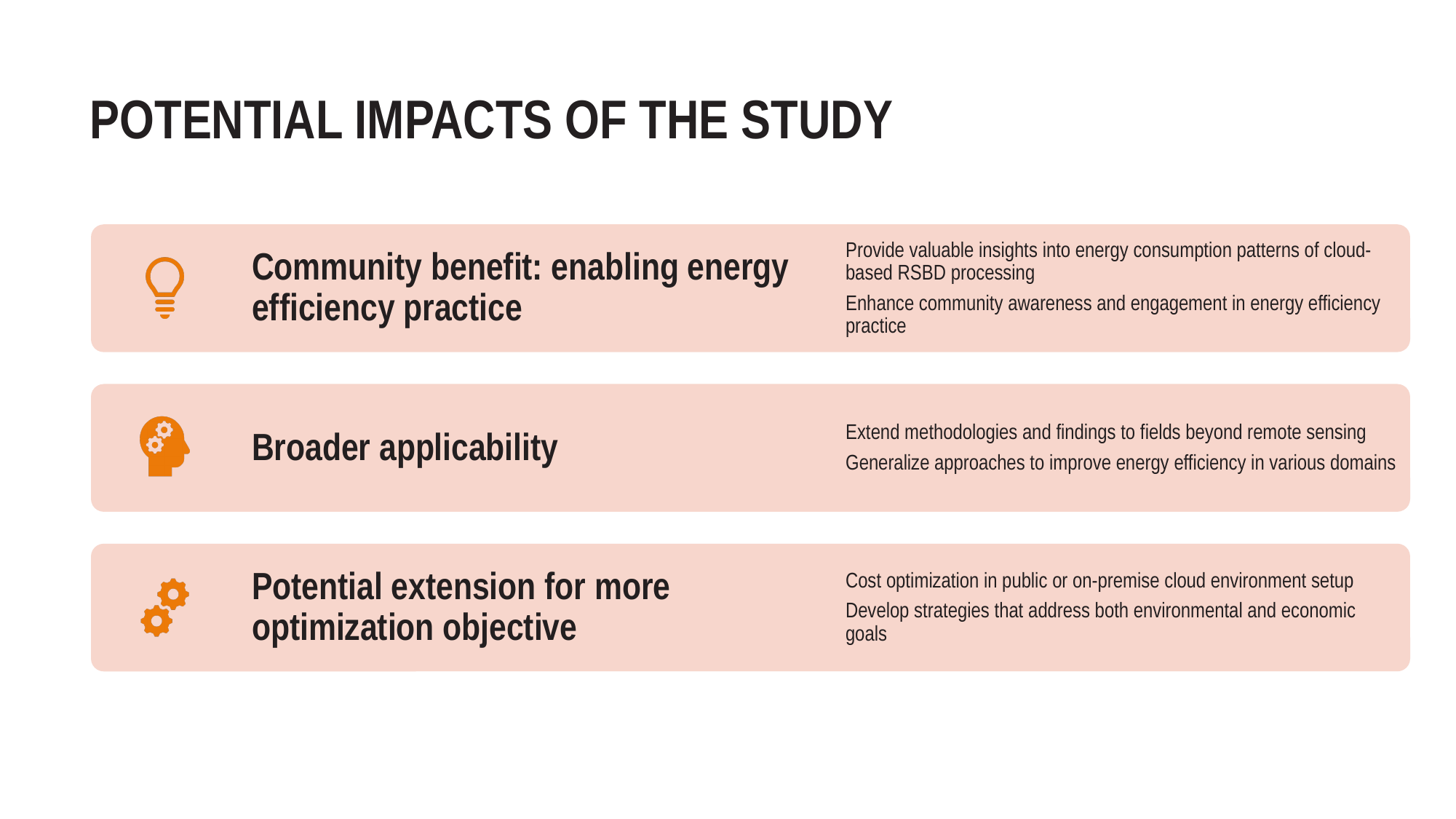

# Potential Impacts of The Study
Community benefit: enabling energy efficiency practice
Provide valuable insights into energy consumption patterns of cloud-based RSBD processing
Enhance community awareness and engagement in energy efficiency practice
Broader applicability
Extend methodologies and findings to fields beyond remote sensing
Generalize approaches to improve energy efficiency in various domains
Potential extension for more optimization objective
Cost optimization in public or on-premise cloud environment setup
Develop strategies that address both environmental and economic goals

17